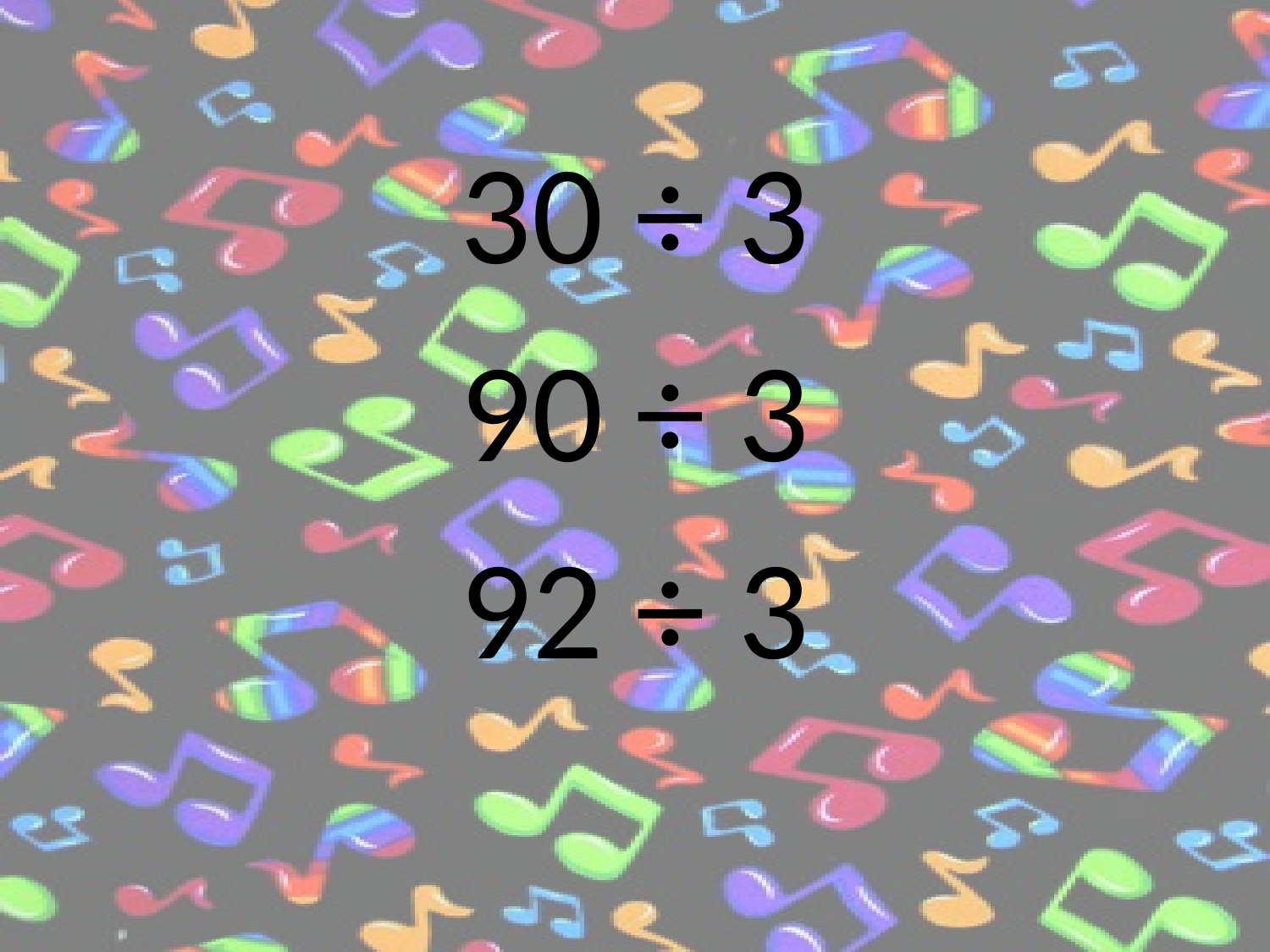

30 ÷ 3
90 ÷ 3
92 ÷ 3